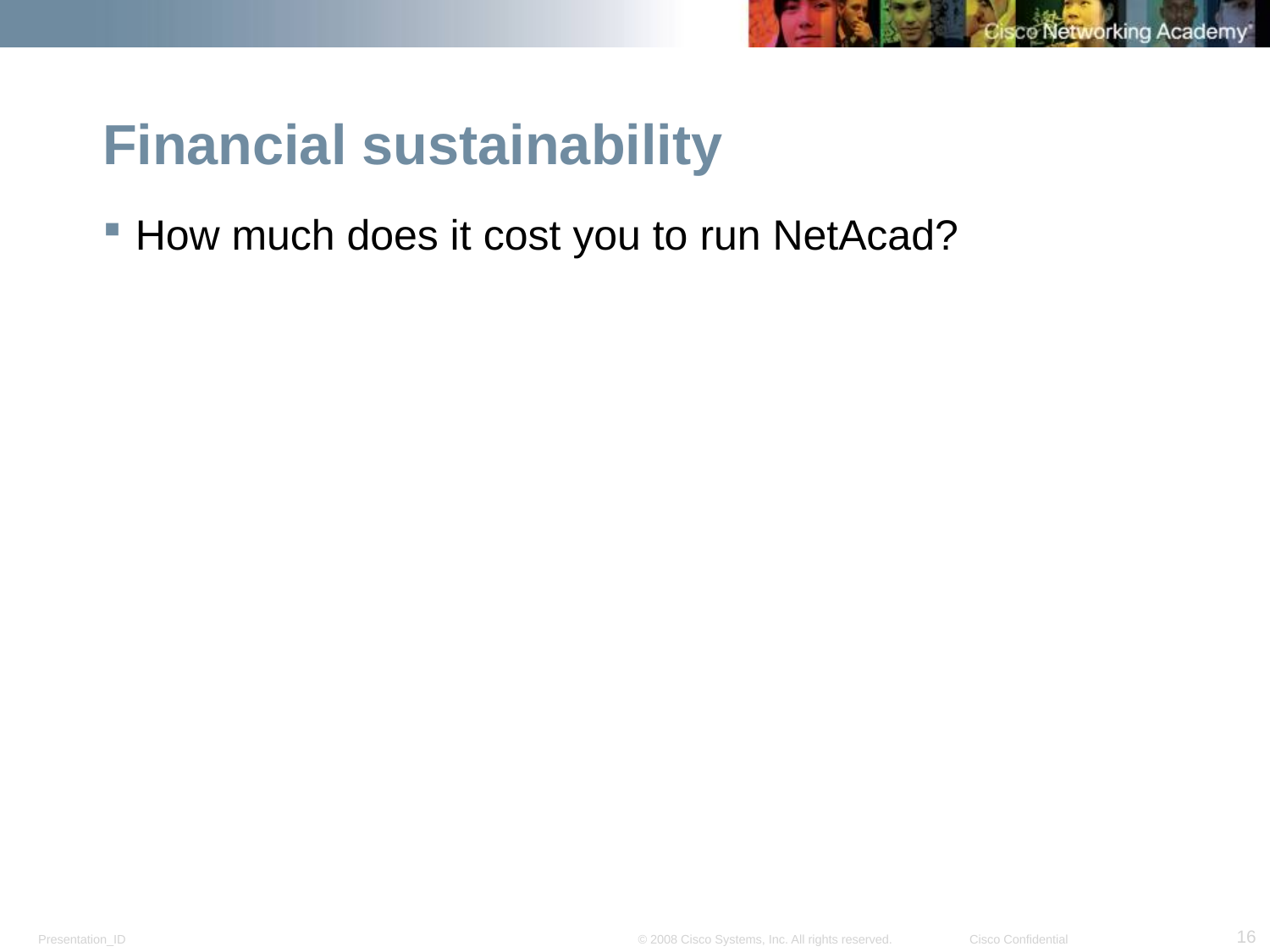

# Financial sustainability
How much does it cost you to run NetAcad?